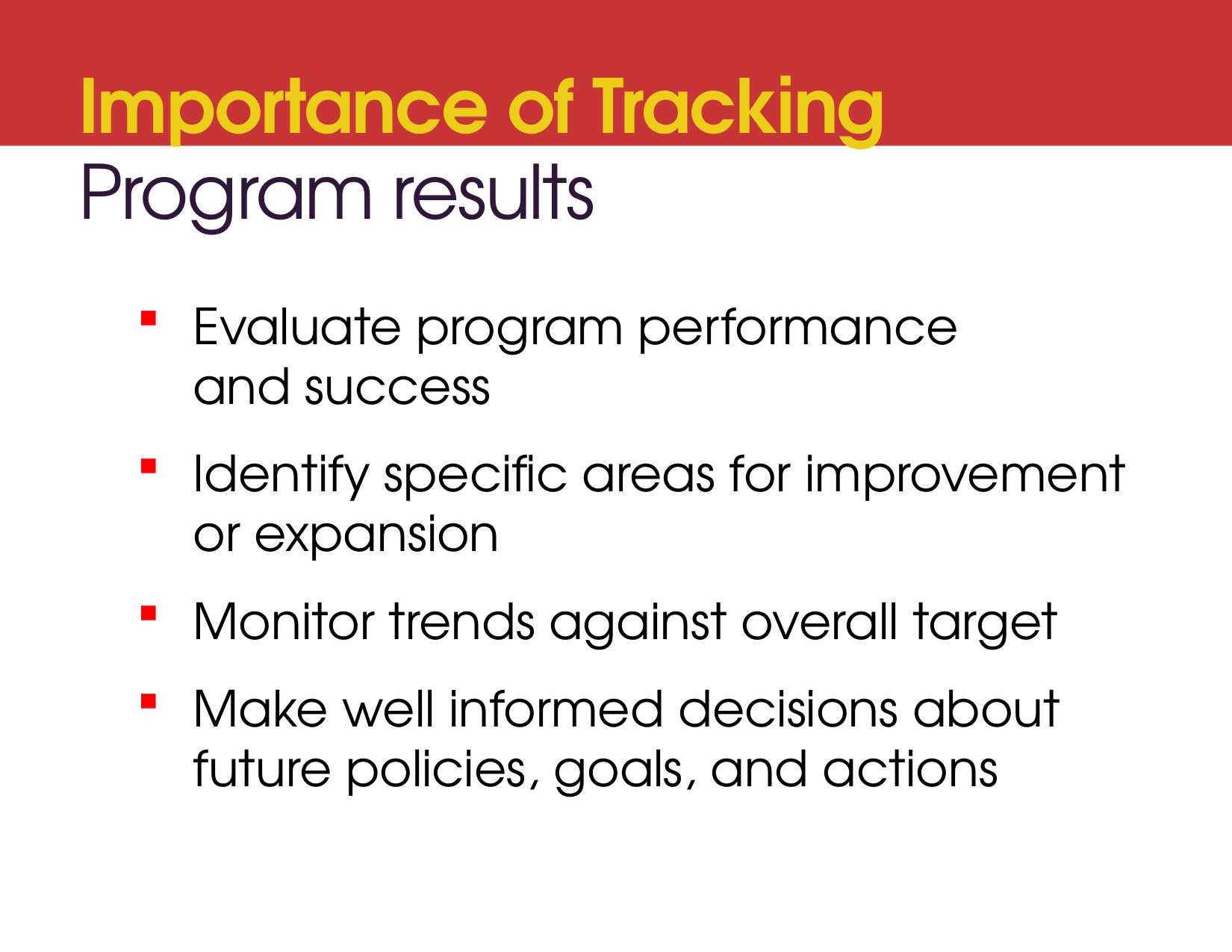

Importance of Tracking Program results
Evaluate program performance
and success
Identify specific areas for improvement or expansion
Monitor trends against overall target
Make well informed decisions about future policies, goals, and actions